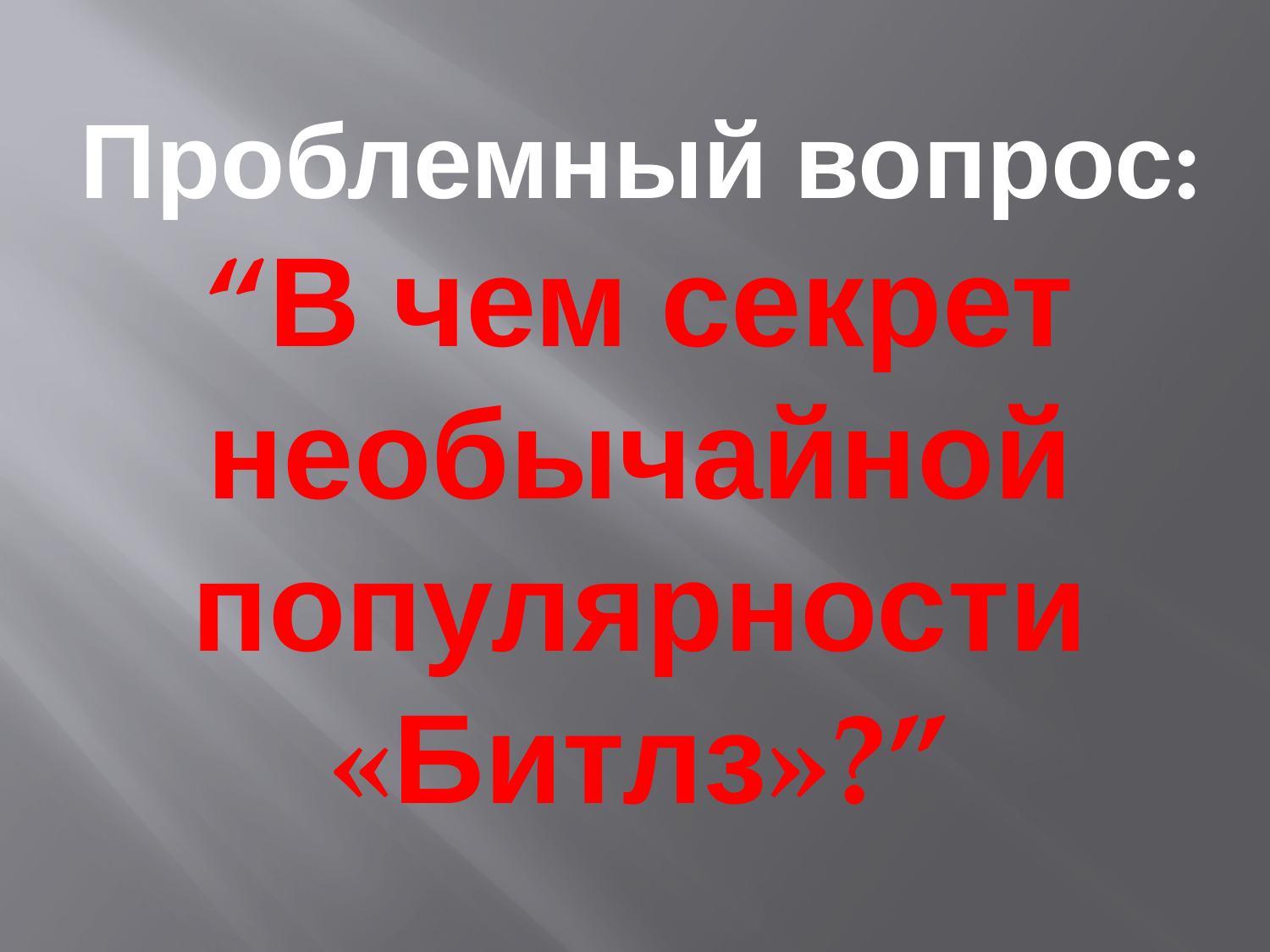

Проблемный вопрос:
“В чем секрет необычайной популярности «Битлз»?”